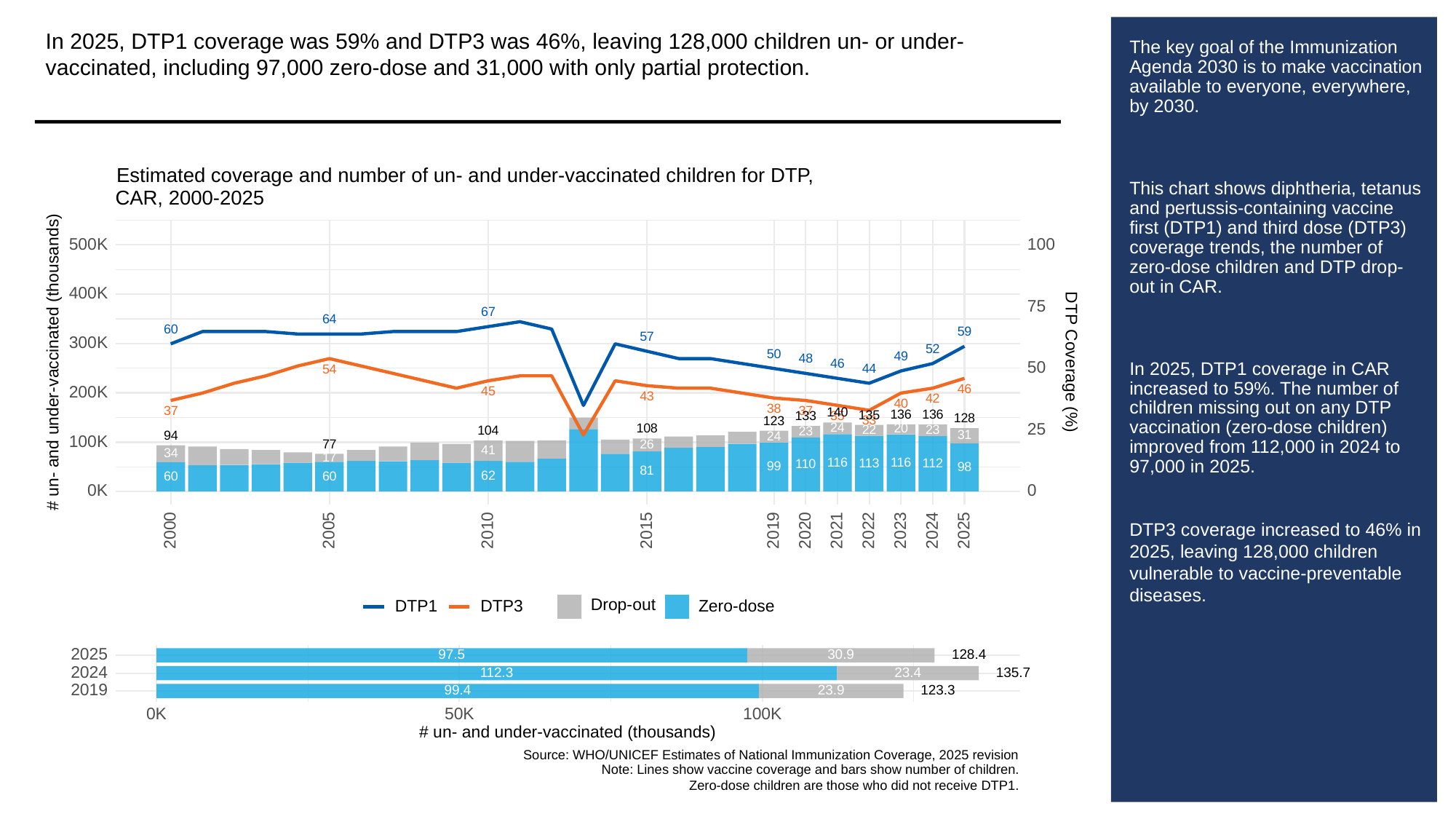

In 2025, DTP1 coverage was 59% and DTP3 was 46%, leaving 128,000 children un- or under-vaccinated, including 97,000 zero-dose and 31,000 with only partial protection.
# The key goal of the Immunization Agenda 2030 is to make vaccination available to everyone, everywhere, by 2030.

This chart shows diphtheria, tetanus and pertussis-containing vaccine first (DTP1) and third dose (DTP3) coverage trends, the number of zero-dose children and DTP drop-out in CAR.

In 2025, DTP1 coverage in CAR increased to 59%. The number of children missing out on any DTP vaccination (zero-dose children) improved from 112,000 in 2024 to 97,000 in 2025.

DTP3 coverage increased to 46% in 2025, leaving 128,000 children vulnerable to vaccine-preventable diseases.

Estimated coverage and number of un- and under-vaccinated children for DTP,
CAR, 2000-2025

500K
100

400K

75
67
64

60
59
57
300K

52
50
49
# un- and under-vaccinated (thousands)
DTP Coverage (%)
48

46
50
44
54

46
200K
45
43

42
40
38
37
37
140
136
136
135
35
133
128
33
123

24
25
108

20

23
22

104
23

31
94

24

100K

77
26

41

34

17

116
116

113
112
110

99
98

81

62
60
60
0K
0

2023
2000
2005
2010
2015
2019
2020
2021
2022
2024
2025

Drop-out
DTP3
Zero-dose
DTP1

2025
30.9
97.5
128.4

2024
112.3
23.4
135.7

2019
23.9
123.3
99.4

0K
50K
100K
# un- and under-vaccinated (thousands)
Source: WHO/UNICEF Estimates of National Immunization Coverage, 2025 revision
Note: Lines show vaccine coverage and bars show number of children.
Zero-dose children are those who did not receive DTP1.